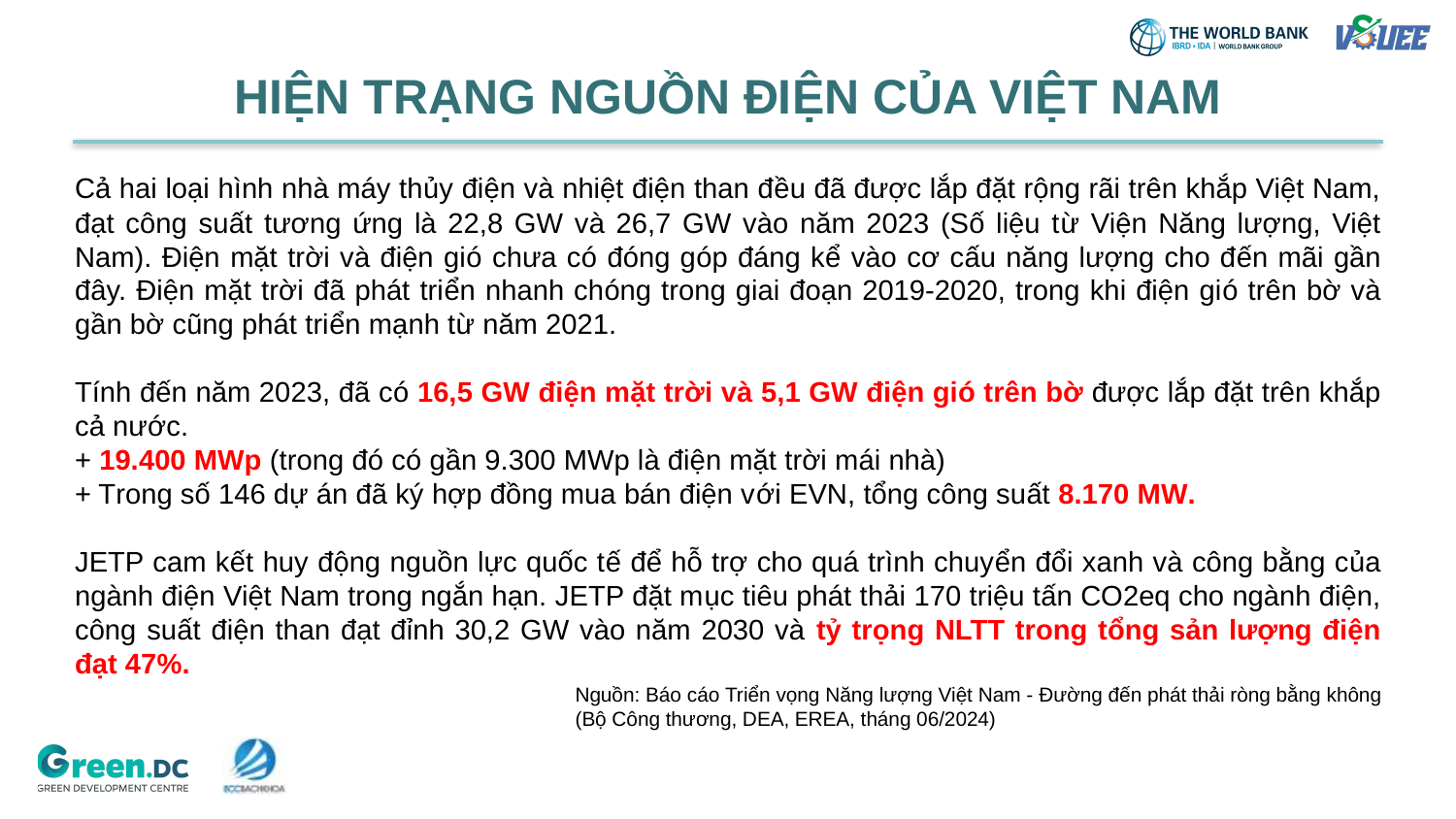

# HIỆN TRẠNG NGUỒN ĐIỆN CỦA VIỆT NAM
Cả hai loại hình nhà máy thủy điện và nhiệt điện than đều đã được lắp đặt rộng rãi trên khắp Việt Nam, đạt công suất tương ứng là 22,8 GW và 26,7 GW vào năm 2023 (Số liệu từ Viện Năng lượng, Việt Nam). Điện mặt trời và điện gió chưa có đóng góp đáng kể vào cơ cấu năng lượng cho đến mãi gần đây. Điện mặt trời đã phát triển nhanh chóng trong giai đoạn 2019-2020, trong khi điện gió trên bờ và gần bờ cũng phát triển mạnh từ năm 2021.

Tính đến năm 2023, đã có 16,5 GW điện mặt trời và 5,1 GW điện gió trên bờ được lắp đặt trên khắp cả nước.
+ 19.400 MWp (trong đó có gần 9.300 MWp là điện mặt trời mái nhà)
+ Trong số 146 dự án đã ký hợp đồng mua bán điện với EVN, tổng công suất 8.170 MW.

JETP cam kết huy động nguồn lực quốc tế để hỗ trợ cho quá trình chuyển đổi xanh và công bằng của ngành điện Việt Nam trong ngắn hạn. JETP đặt mục tiêu phát thải 170 triệu tấn CO2eq cho ngành điện, công suất điện than đạt đỉnh 30,2 GW vào năm 2030 và tỷ trọng NLTT trong tổng sản lượng điện đạt 47%.
Nguồn: Báo cáo Triển vọng Năng lượng Việt Nam - Đường đến phát thải ròng bằng không (Bộ Công thương, DEA, EREA, tháng 06/2024)